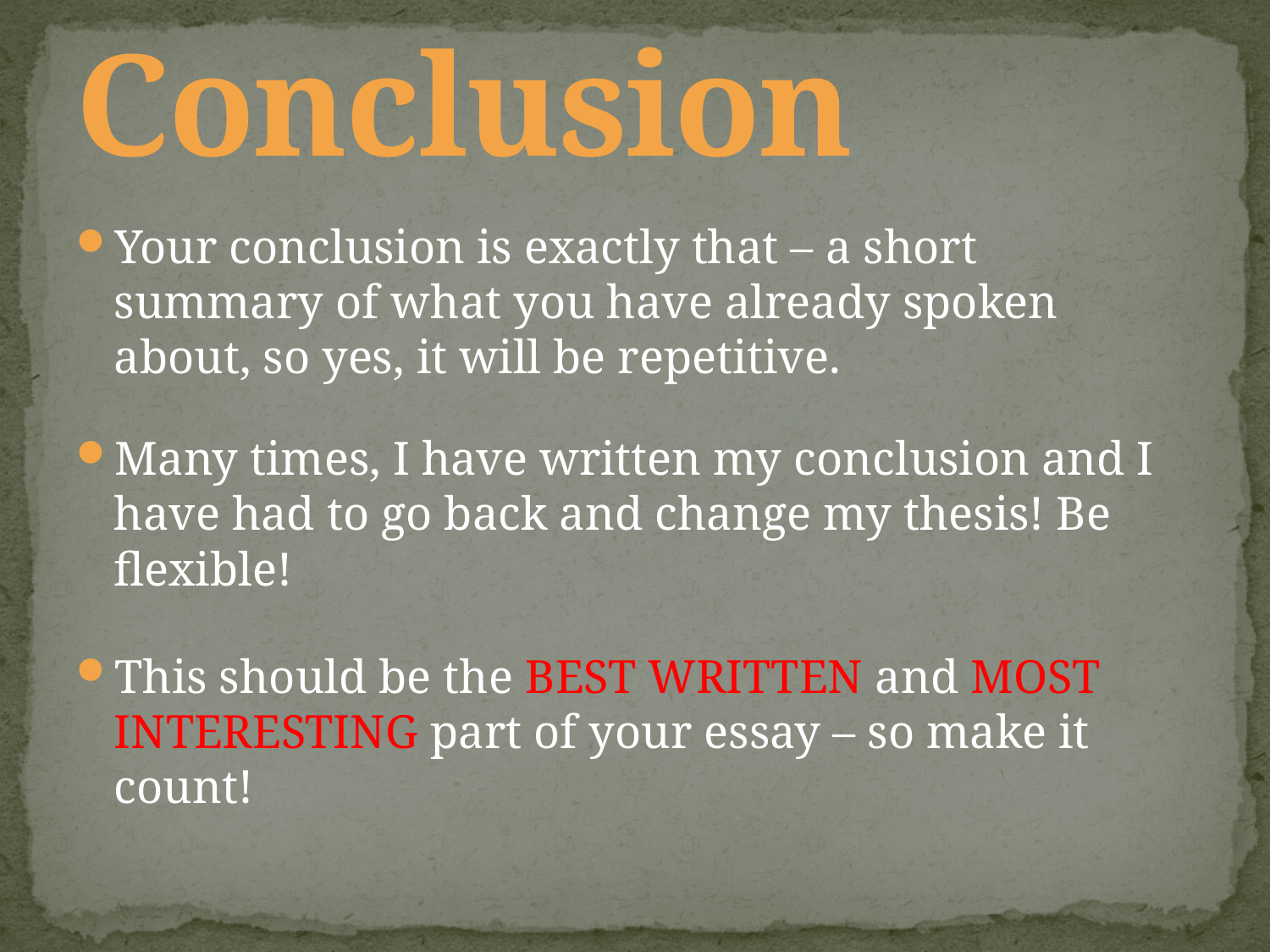

# Conclusion
Your conclusion is exactly that – a short summary of what you have already spoken about, so yes, it will be repetitive.

Many times, I have written my conclusion and I have had to go back and change my thesis! Be flexible!

This should be the BEST WRITTEN and MOST INTERESTING part of your essay – so make it count!